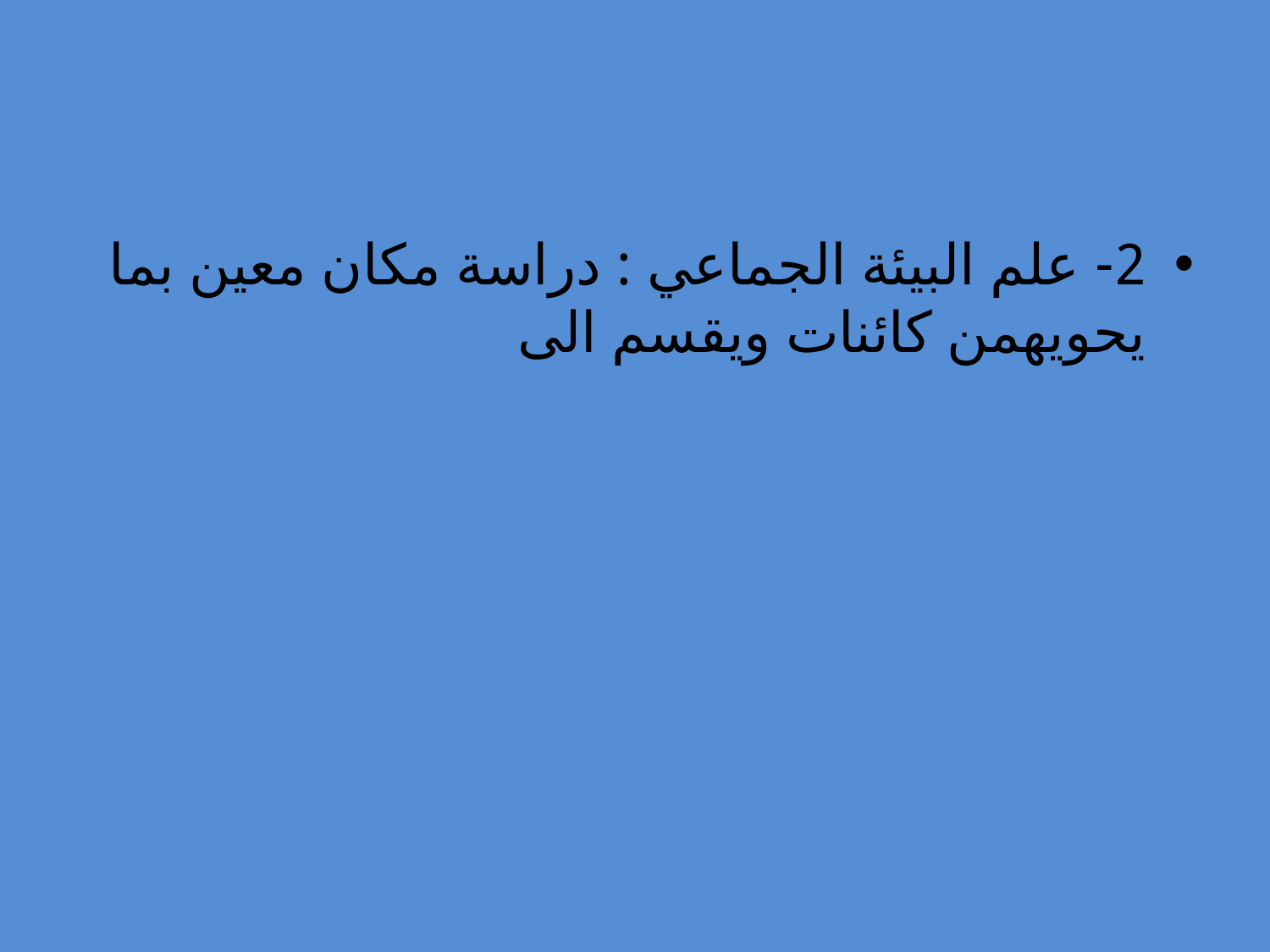

#
2- علم البيئة الجماعي : دراسة مكان معين بما يحويهمن كائنات ويقسم الى